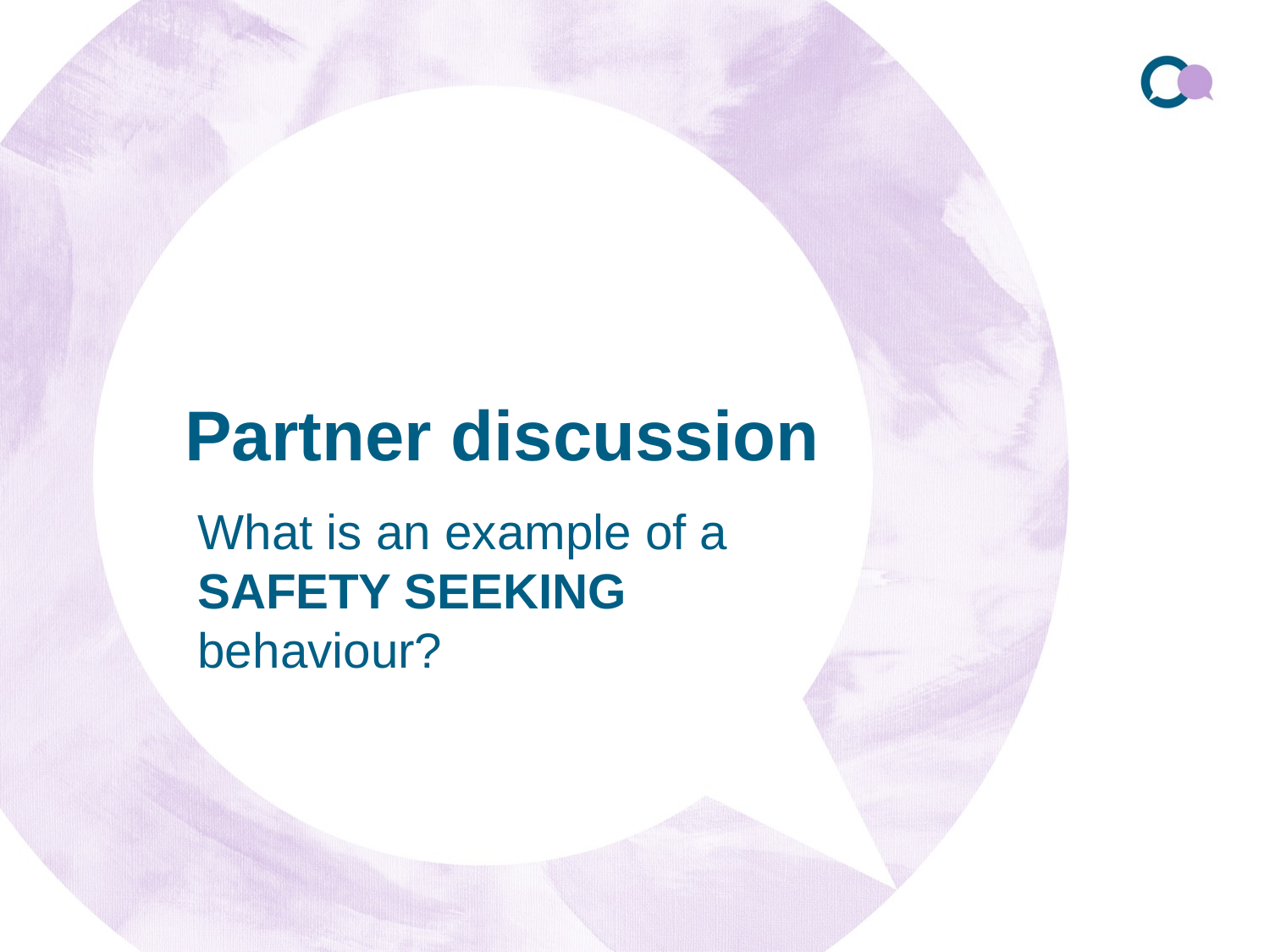

# Partner discussion
What is an example of a SAFETY SEEKING behaviour?